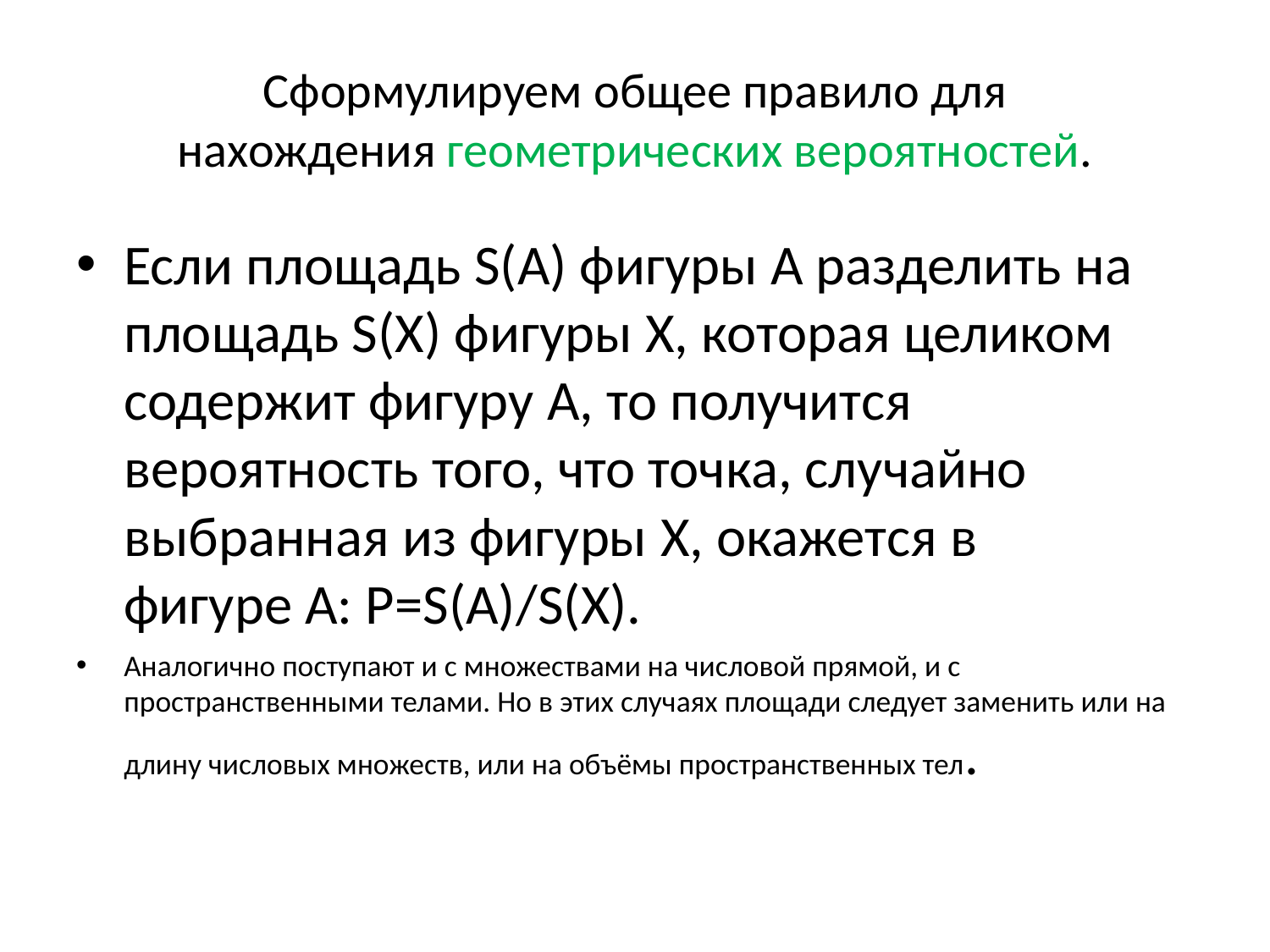

# Сформулируем общее правило для нахождения геометрических вероятностей.
Если площадь S(A) фигуры A разделить на площадь S(X) фигуры X, которая целиком содержит фигуру A, то получится вероятность того, что точка, случайно выбранная из фигуры X, окажется в фигуре A: P=S(A)/S(X).
Аналогично поступают и с множествами на числовой прямой, и с пространственными телами. Но в этих случаях площади следует заменить или на длину числовых множеств, или на объёмы пространственных тел.